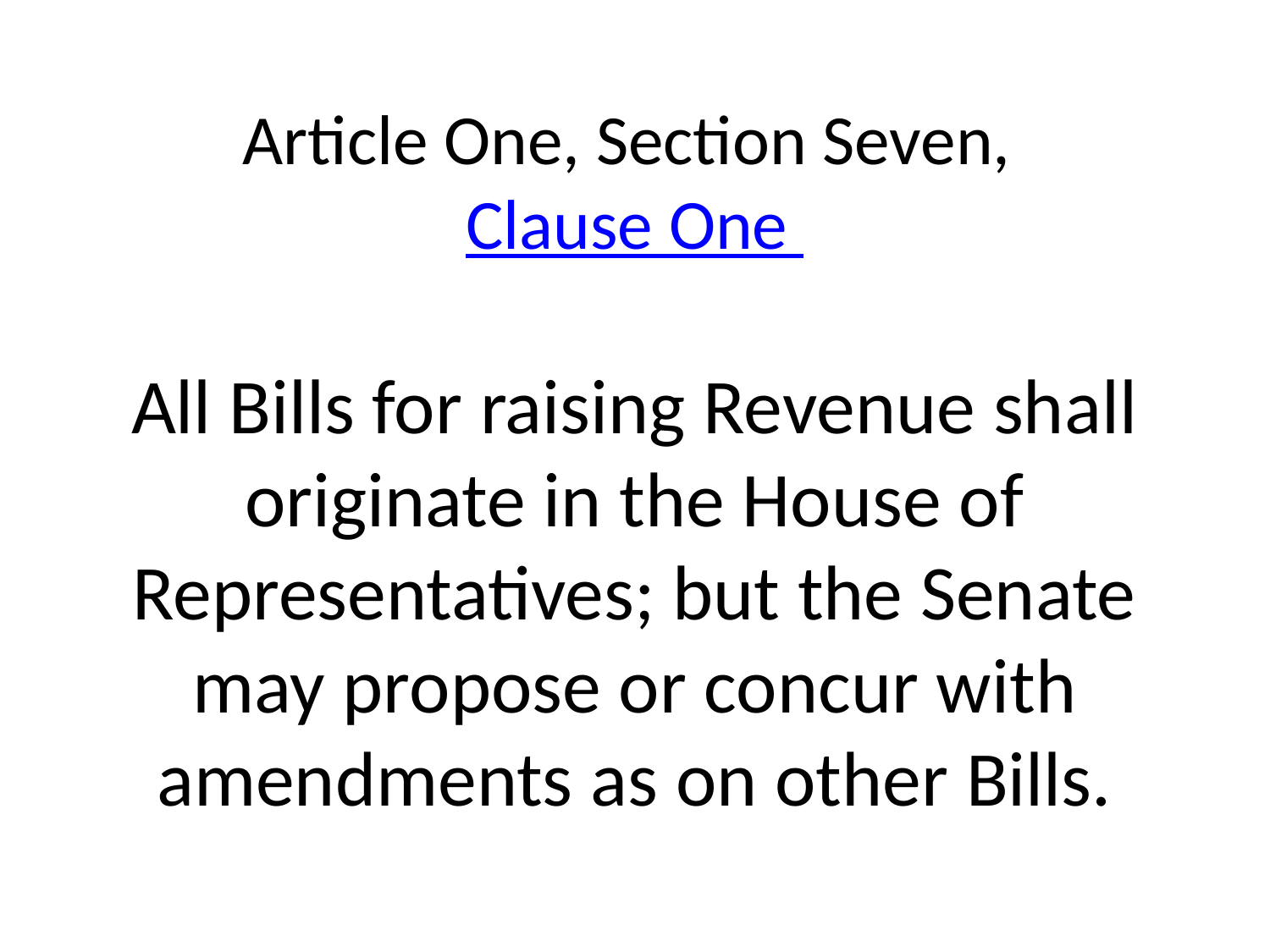

# Article One, Section Seven, Clause One All Bills for raising Revenue shall originate in the House of Representatives; but the Senate may propose or concur with amendments as on other Bills.